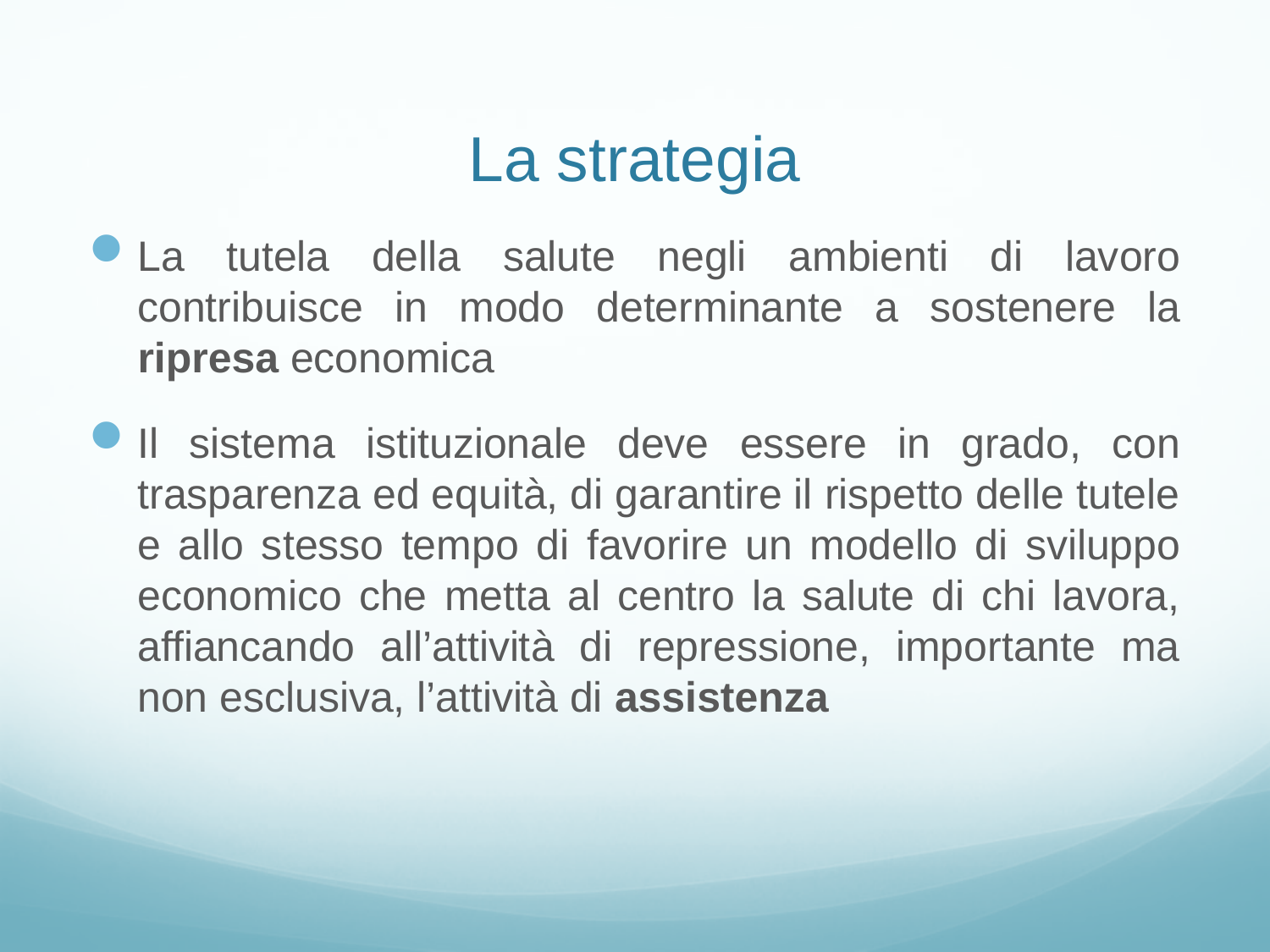

# La strategia
La tutela della salute negli ambienti di lavoro contribuisce in modo determinante a sostenere la ripresa economica
Il sistema istituzionale deve essere in grado, con trasparenza ed equità, di garantire il rispetto delle tutele e allo stesso tempo di favorire un modello di sviluppo economico che metta al centro la salute di chi lavora, affiancando all’attività di repressione, importante ma non esclusiva, l’attività di assistenza